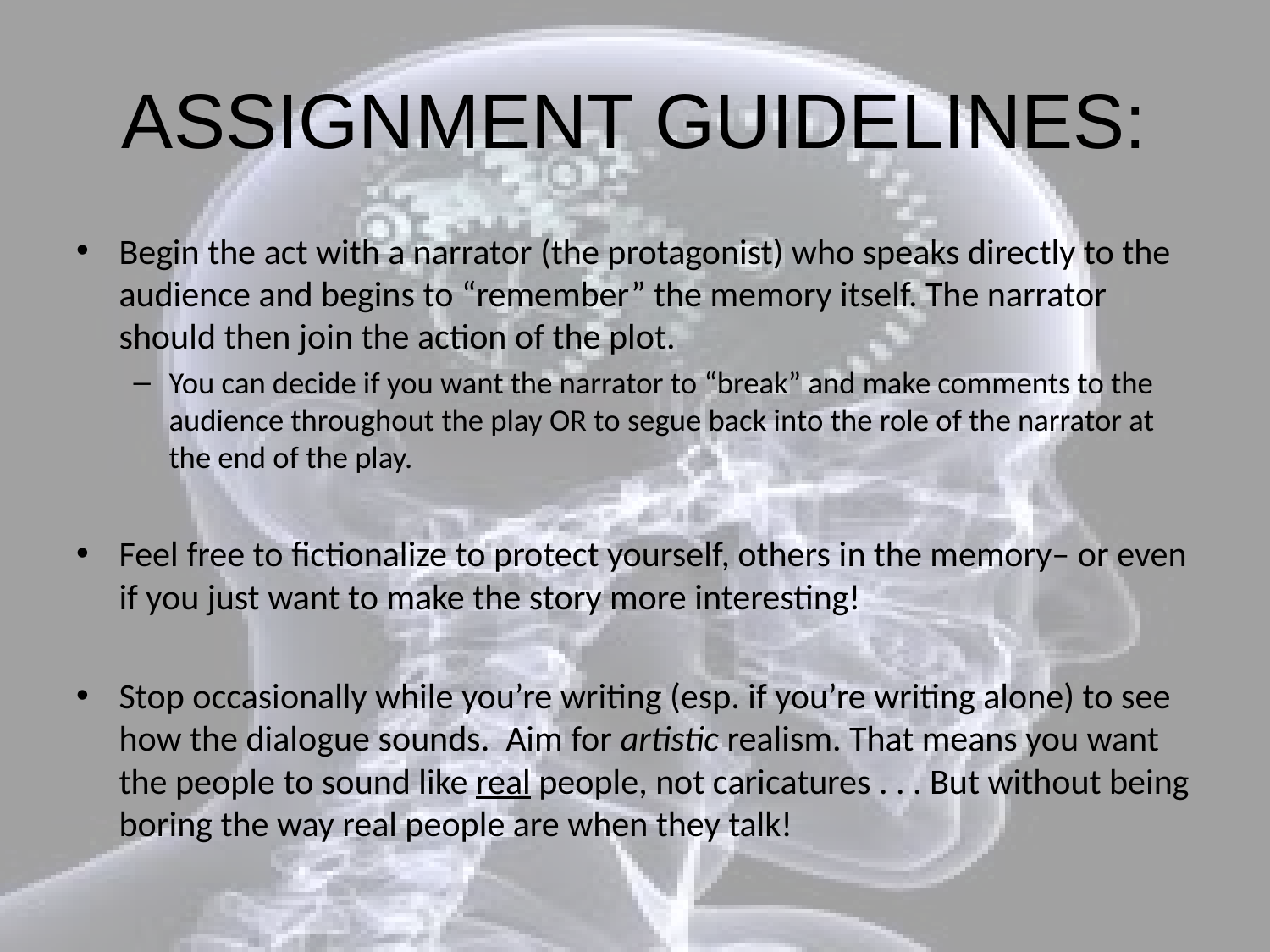

# ASSIGNMENT GUIDELINES:
Begin the act with a narrator (the protagonist) who speaks directly to the audience and begins to “remember” the memory itself. The narrator should then join the action of the plot.
You can decide if you want the narrator to “break” and make comments to the audience throughout the play OR to segue back into the role of the narrator at the end of the play.

Feel free to fictionalize to protect yourself, others in the memory– or even if you just want to make the story more interesting!

Stop occasionally while you’re writing (esp. if you’re writing alone) to see how the dialogue sounds.  Aim for artistic realism. That means you want the people to sound like real people, not caricatures . . . But without being boring the way real people are when they talk!